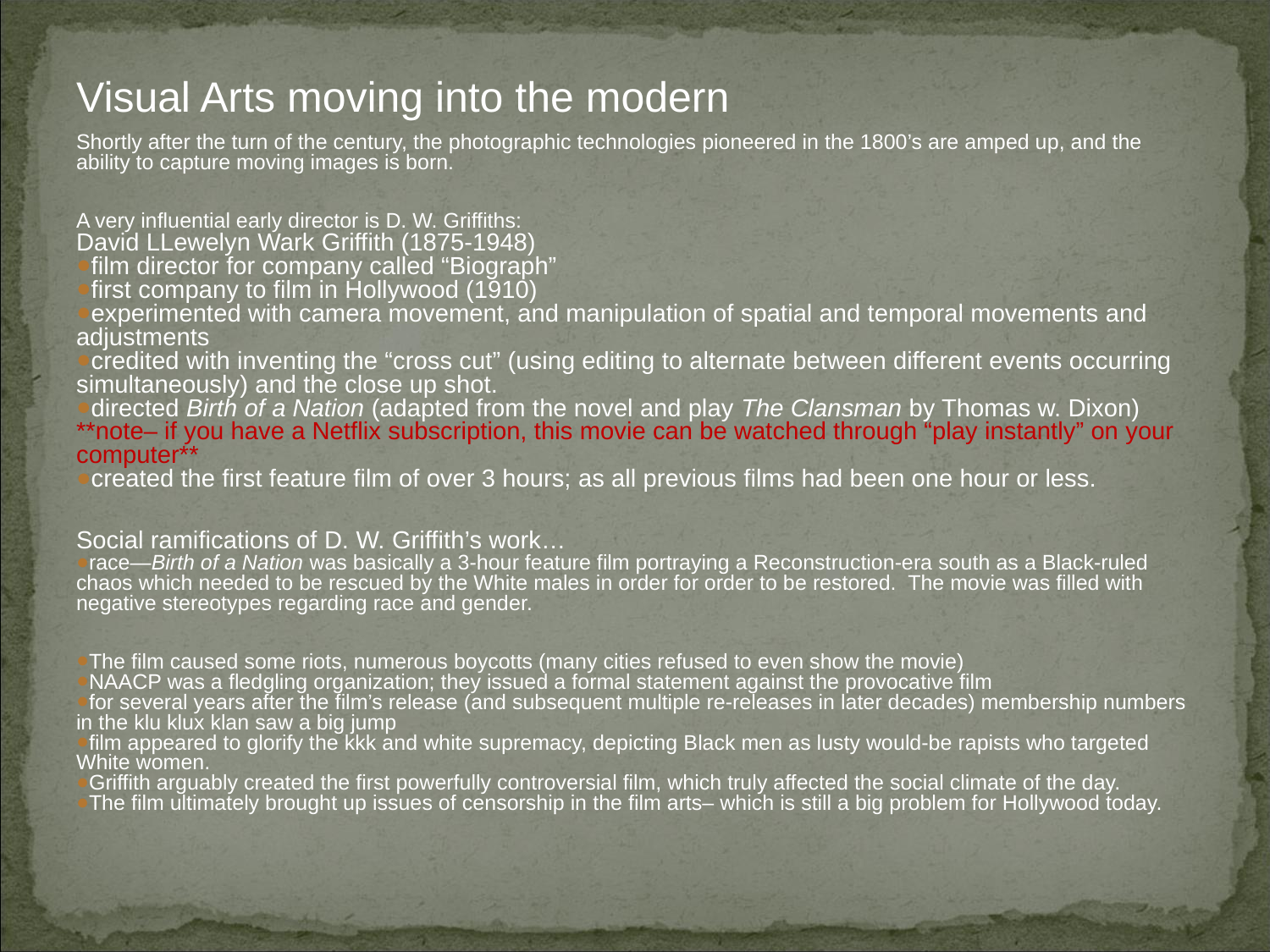

# Visual Arts moving into the modern
Shortly after the turn of the century, the photographic technologies pioneered in the 1800’s are amped up, and the ability to capture moving images is born.

A very influential early director is D. W. Griffiths:
David LLewelyn Wark Griffith (1875-1948)
film director for company called “Biograph”
first company to film in Hollywood (1910)
experimented with camera movement, and manipulation of spatial and temporal movements and adjustments
credited with inventing the “cross cut” (using editing to alternate between different events occurring simultaneously) and the close up shot.
directed Birth of a Nation (adapted from the novel and play The Clansman by Thomas w. Dixon) **note– if you have a Netflix subscription, this movie can be watched through “play instantly” on your computer**
created the first feature film of over 3 hours; as all previous films had been one hour or less.

Social ramifications of D. W. Griffith’s work…
race—Birth of a Nation was basically a 3-hour feature film portraying a Reconstruction-era south as a Black-ruled chaos which needed to be rescued by the White males in order for order to be restored.  The movie was filled with negative stereotypes regarding race and gender.

The film caused some riots, numerous boycotts (many cities refused to even show the movie)
NAACP was a fledgling organization; they issued a formal statement against the provocative film
for several years after the film’s release (and subsequent multiple re-releases in later decades) membership numbers in the klu klux klan saw a big jump
film appeared to glorify the kkk and white supremacy, depicting Black men as lusty would-be rapists who targeted White women.
Griffith arguably created the first powerfully controversial film, which truly affected the social climate of the day.
The film ultimately brought up issues of censorship in the film arts– which is still a big problem for Hollywood today.